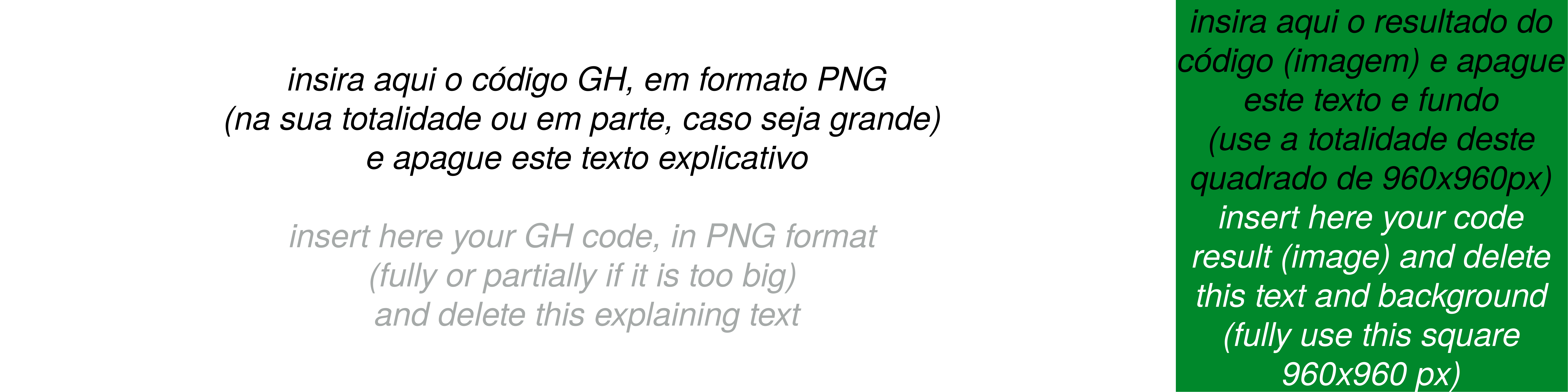

insira aqui o resultado do código (imagem) e apague este texto e fundo
(use a totalidade deste quadrado de 960x960px)
insert here your code result (image) and delete this text and background
(fully use this square 960x960 px)
insira aqui o código GH, em formato PNG
(na sua totalidade ou em parte, caso seja grande)
e apague este texto explicativo

insert here your GH code, in PNG format
(fully or partially if it is too big)
and delete this explaining text